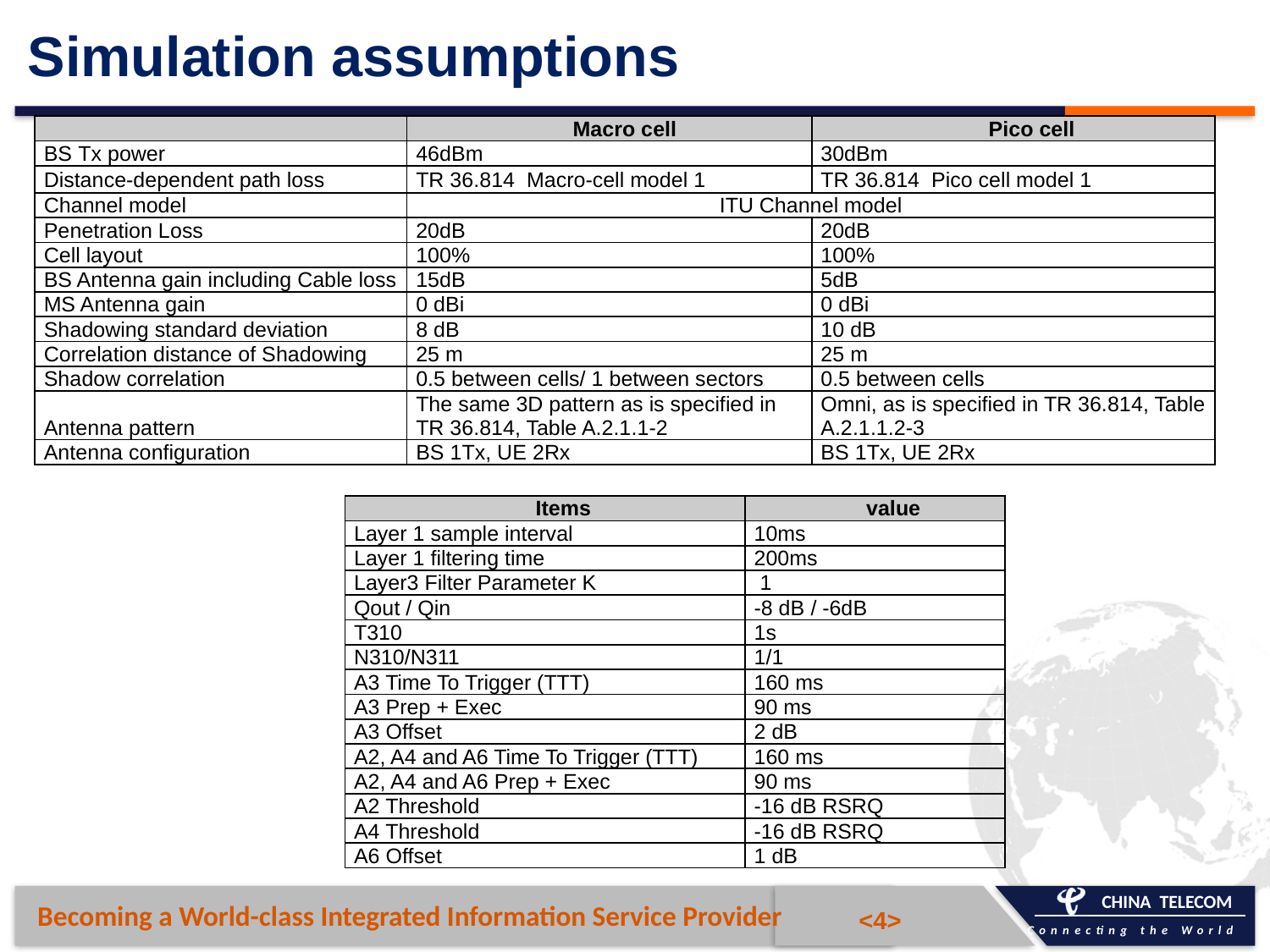

# Simulation assumptions
|  | Macro cell | Pico cell |
| --- | --- | --- |
| BS Tx power | 46dBm | 30dBm |
| Distance-dependent path loss | TR 36.814 Macro-cell model 1 | TR 36.814 Pico cell model 1 |
| Channel model | ITU Channel model |  |
| Penetration Loss | 20dB | 20dB |
| Cell layout | 100% | 100% |
| BS Antenna gain including Cable loss | 15dB | 5dB |
| MS Antenna gain | 0 dBi | 0 dBi |
| Shadowing standard deviation | 8 dB | 10 dB |
| Correlation distance of Shadowing | 25 m | 25 m |
| Shadow correlation | 0.5 between cells/ 1 between sectors | 0.5 between cells |
| Antenna pattern | The same 3D pattern as is specified in TR 36.814, Table A.2.1.1-2 | Omni, as is specified in TR 36.814, Table A.2.1.1.2-3 |
| Antenna configuration | BS 1Tx, UE 2Rx | BS 1Tx, UE 2Rx |
| Items | value |
| --- | --- |
| Layer 1 sample interval | 10ms |
| Layer 1 filtering time | 200ms |
| Layer3 Filter Parameter K | 1 |
| Qout / Qin | -8 dB / -6dB |
| T310 | 1s |
| N310/N311 | 1/1 |
| A3 Time To Trigger (TTT) | 160 ms |
| A3 Prep + Exec | 90 ms |
| A3 Offset | 2 dB |
| A2, A4 and A6 Time To Trigger (TTT) | 160 ms |
| A2, A4 and A6 Prep + Exec | 90 ms |
| A2 Threshold | -16 dB RSRQ |
| A4 Threshold | -16 dB RSRQ |
| A6 Offset | 1 dB |